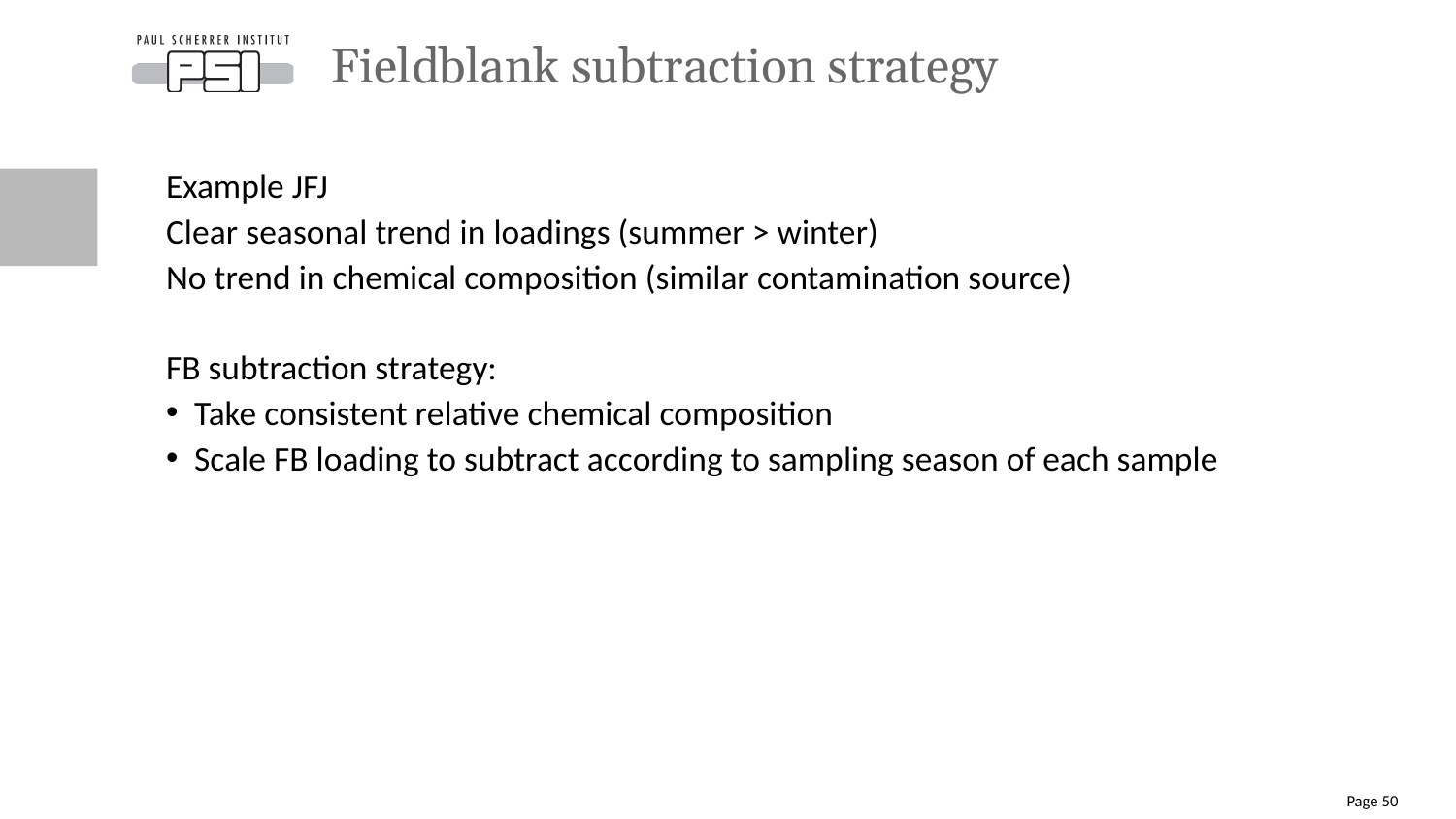

# Fieldblank subtraction strategy
Example JFJ
Clear seasonal trend in loadings (summer > winter)
No trend in chemical composition (similar contamination source)

FB subtraction strategy:
Take consistent relative chemical composition
Scale FB loading to subtract according to sampling season of each sample

Page 50